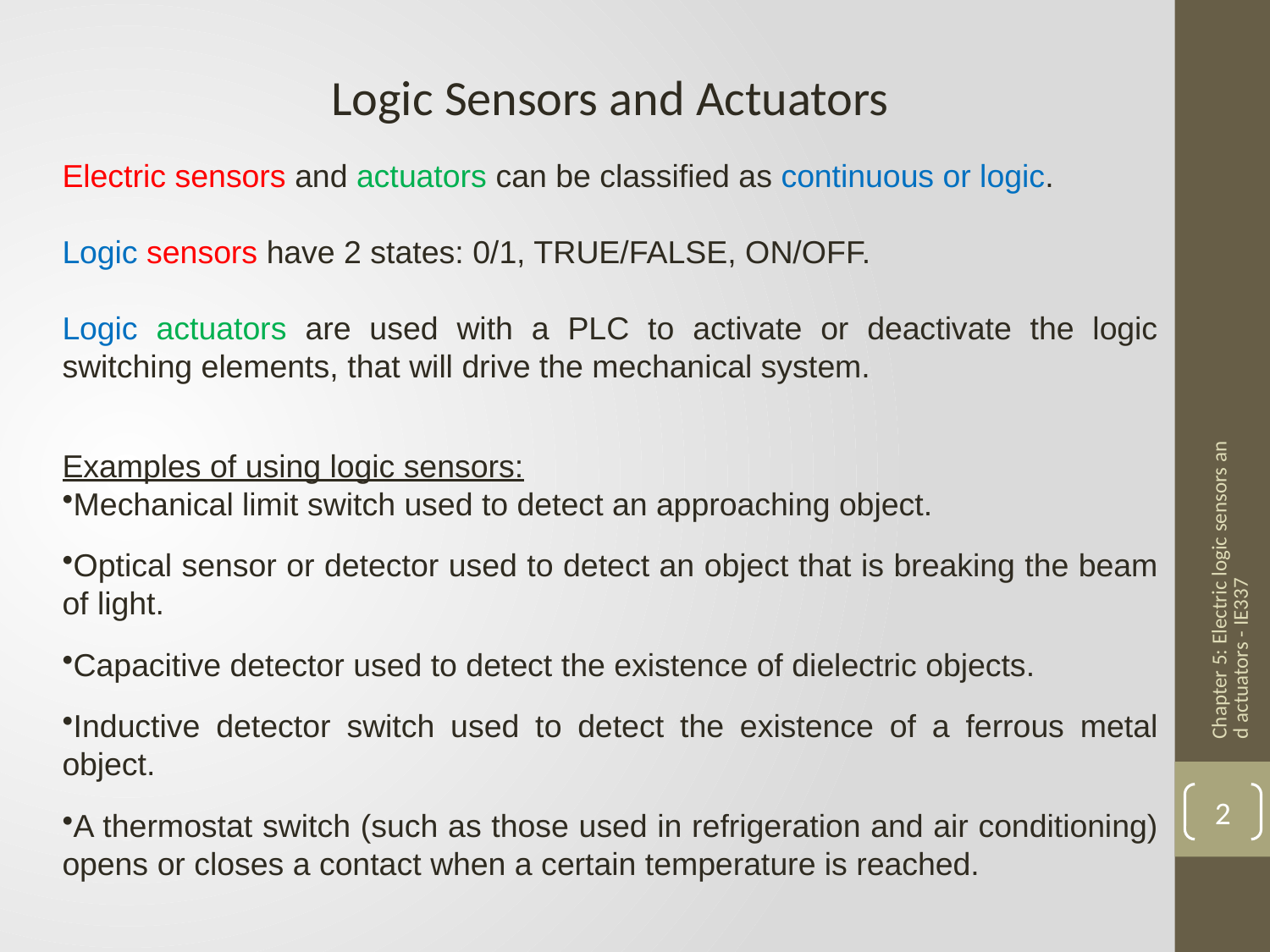

Logic Sensors and Actuators
Electric sensors and actuators can be classified as continuous or logic.

Logic sensors have 2 states: 0/1, TRUE/FALSE, ON/OFF.

Logic actuators are used with a PLC to activate or deactivate the logic switching elements, that will drive the mechanical system.

Examples of using logic sensors:
Mechanical limit switch used to detect an approaching object.

Optical sensor or detector used to detect an object that is breaking the beam of light.

Capacitive detector used to detect the existence of dielectric objects.

Inductive detector switch used to detect the existence of a ferrous metal object.

A thermostat switch (such as those used in refrigeration and air conditioning) opens or closes a contact when a certain temperature is reached.
Chapter 5: Electric logic sensors and actuators - IE337
2